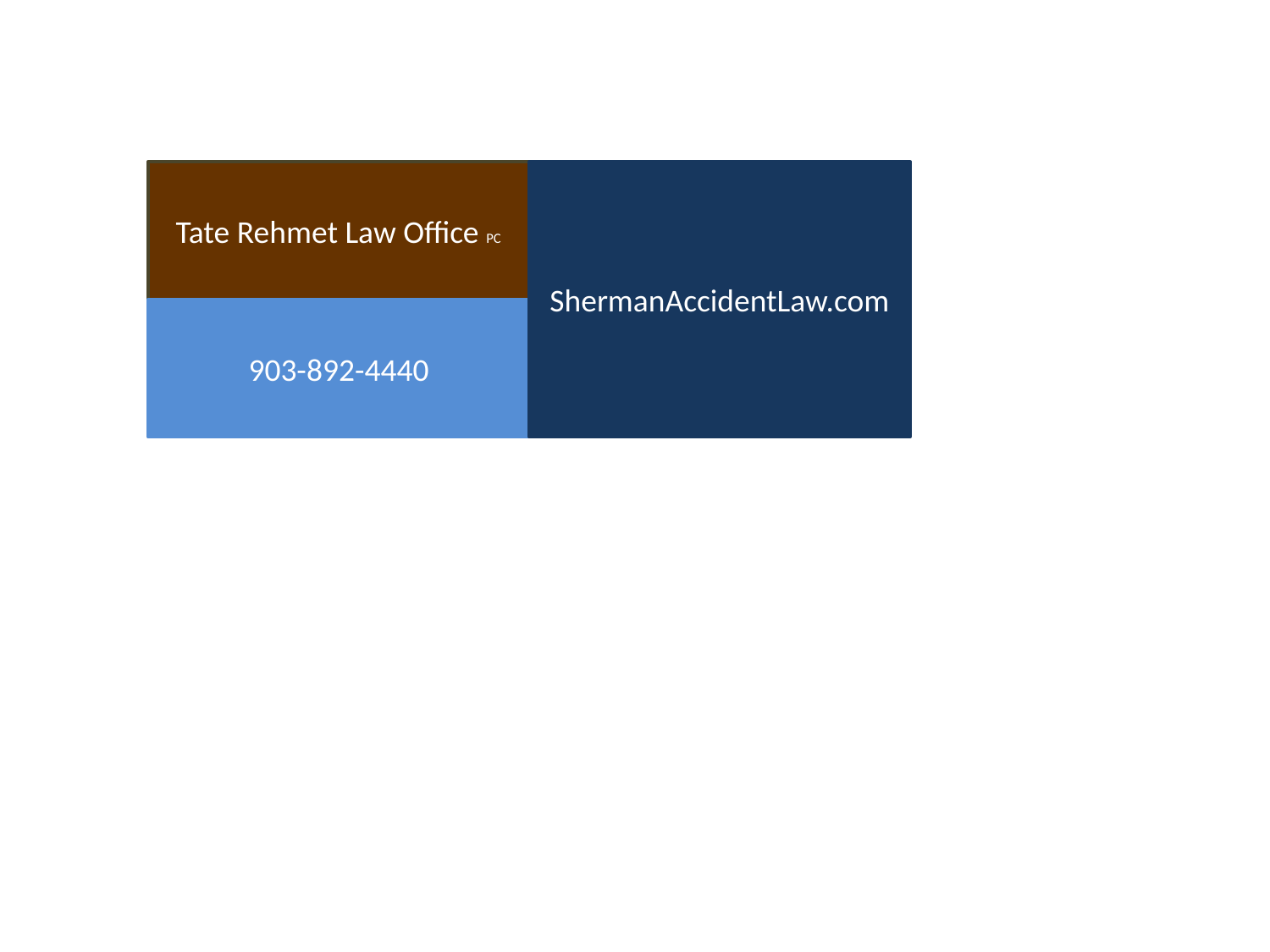

ShermanAccidentLaw.com
Tate Rehmet Law Office PC
903-892-4440